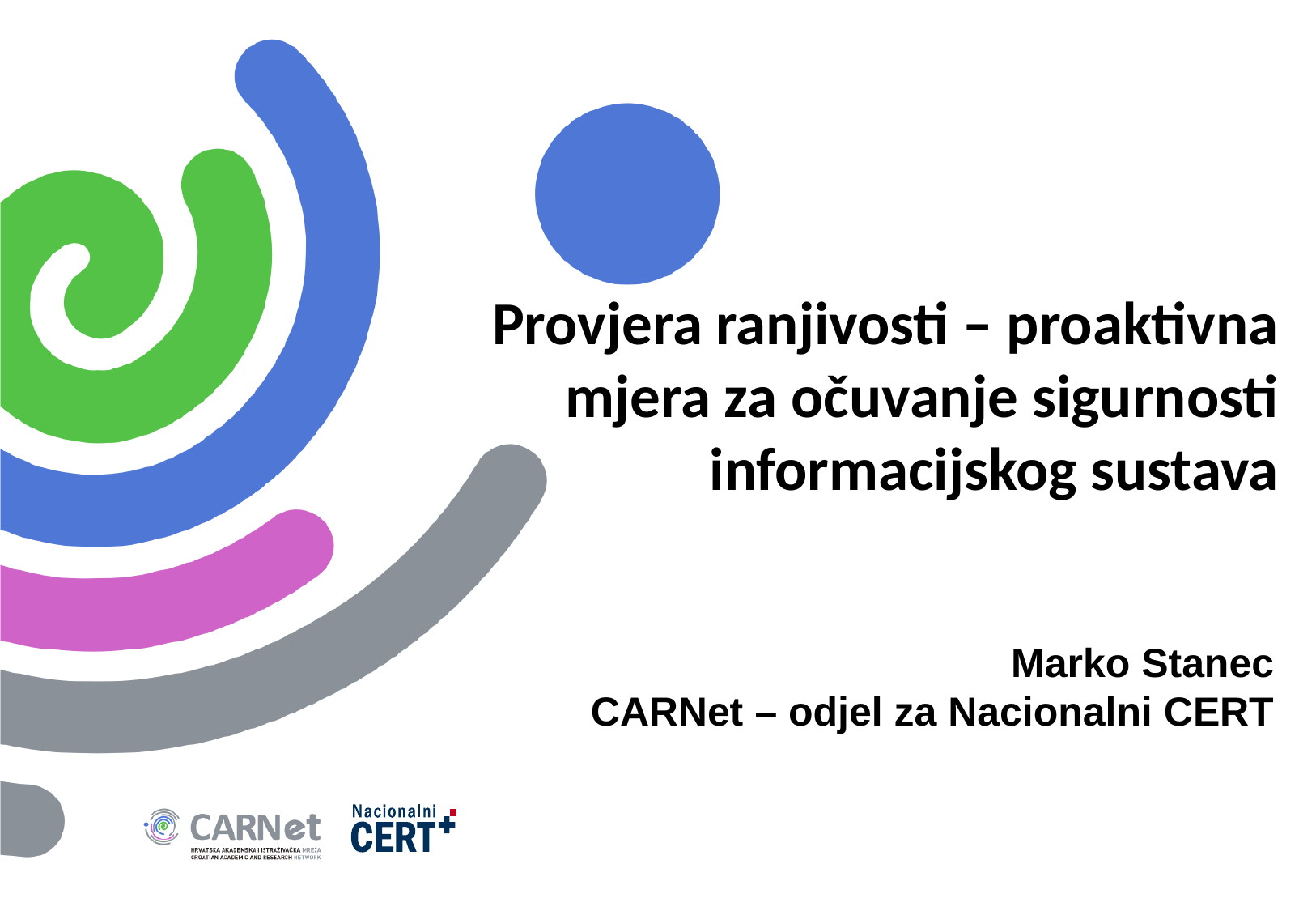

# Provjera ranjivosti – proaktivna mjera za očuvanje sigurnosti informacijskog sustava
Marko Stanec
CARNet – odjel za Nacionalni CERT